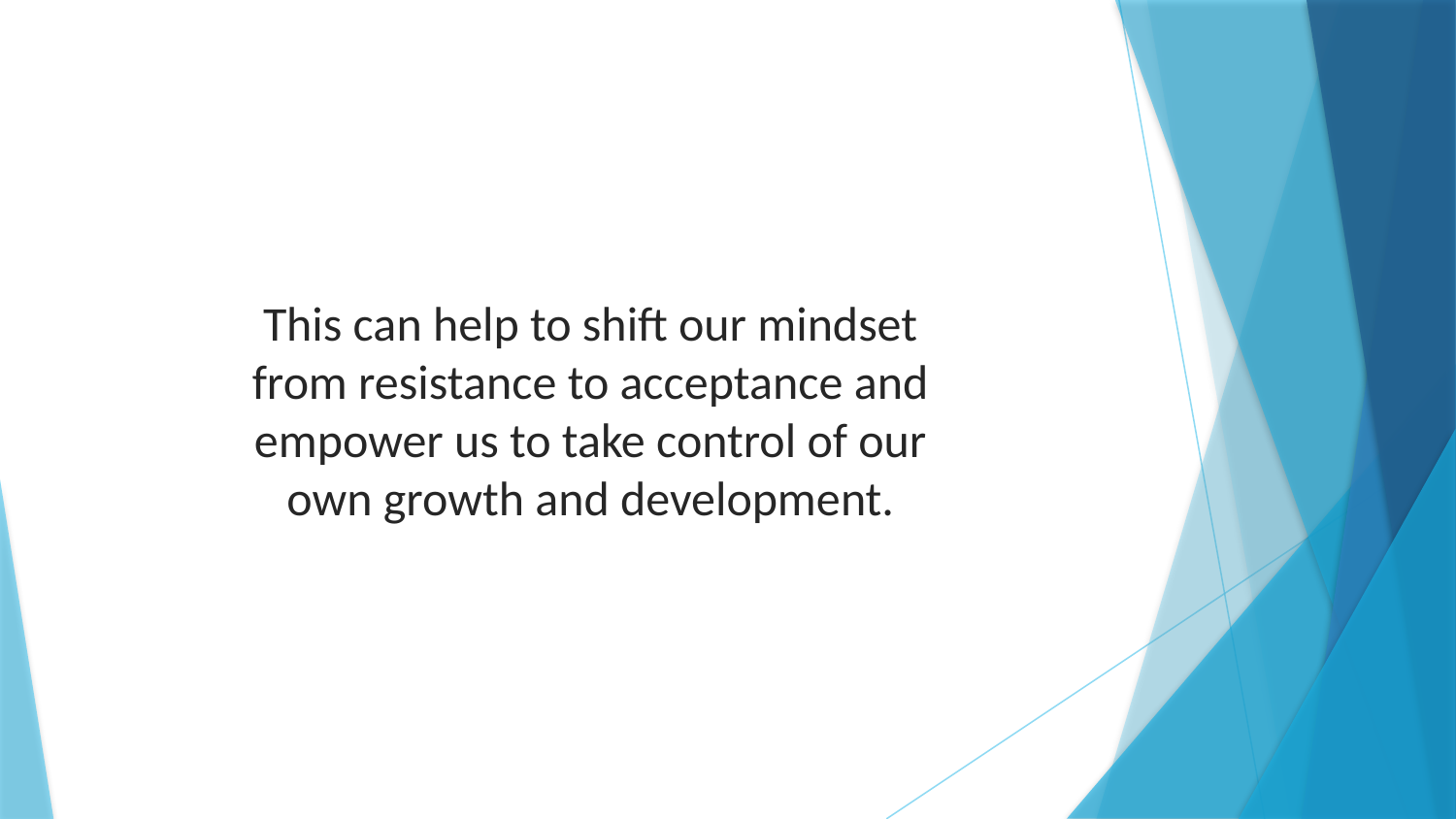

This can help to shift our mindset from resistance to acceptance and empower us to take control of our own growth and development.